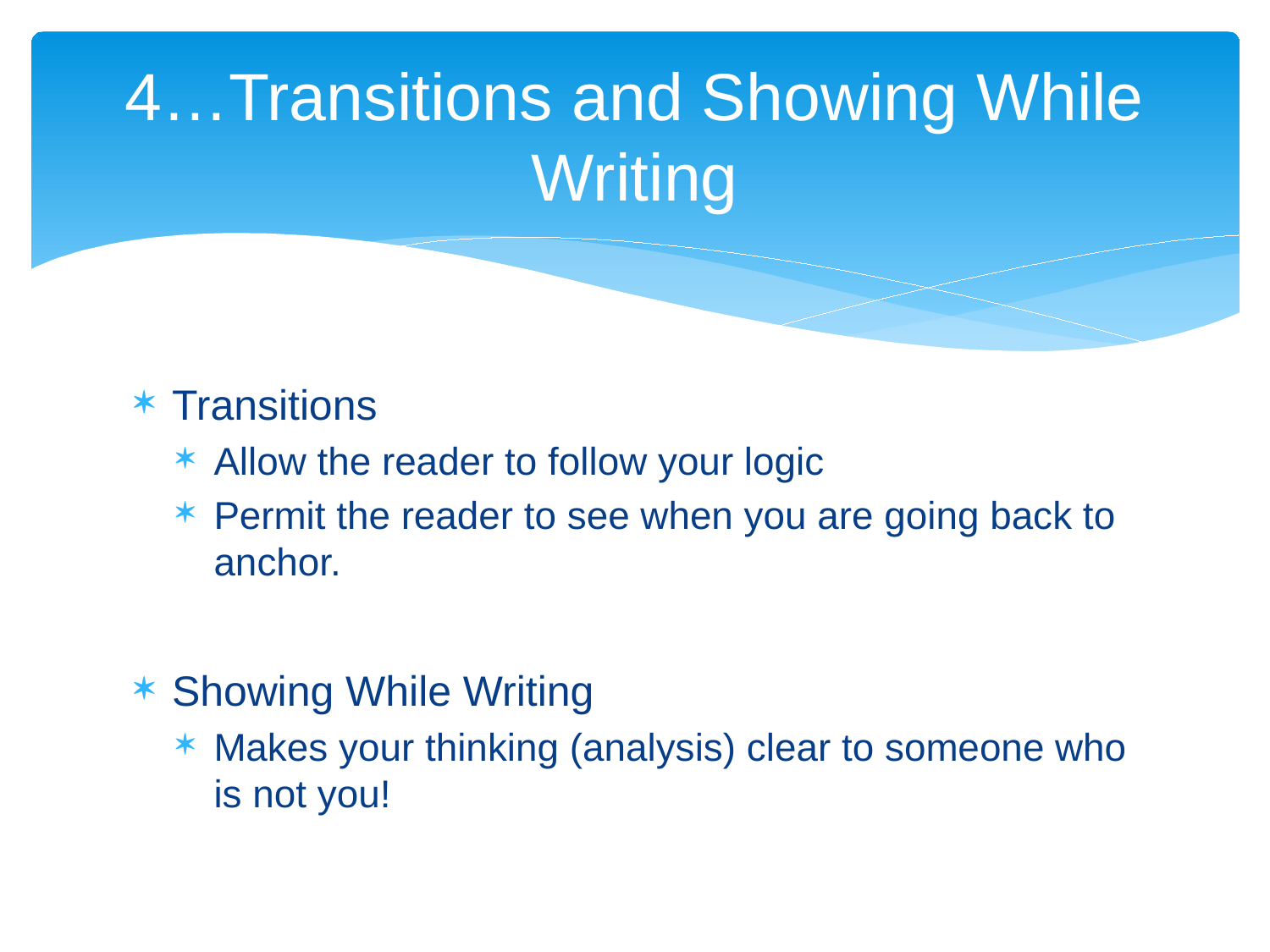

# 4…Transitions and Showing While Writing
Transitions
Allow the reader to follow your logic
Permit the reader to see when you are going back to anchor.

Showing While Writing
Makes your thinking (analysis) clear to someone who is not you!